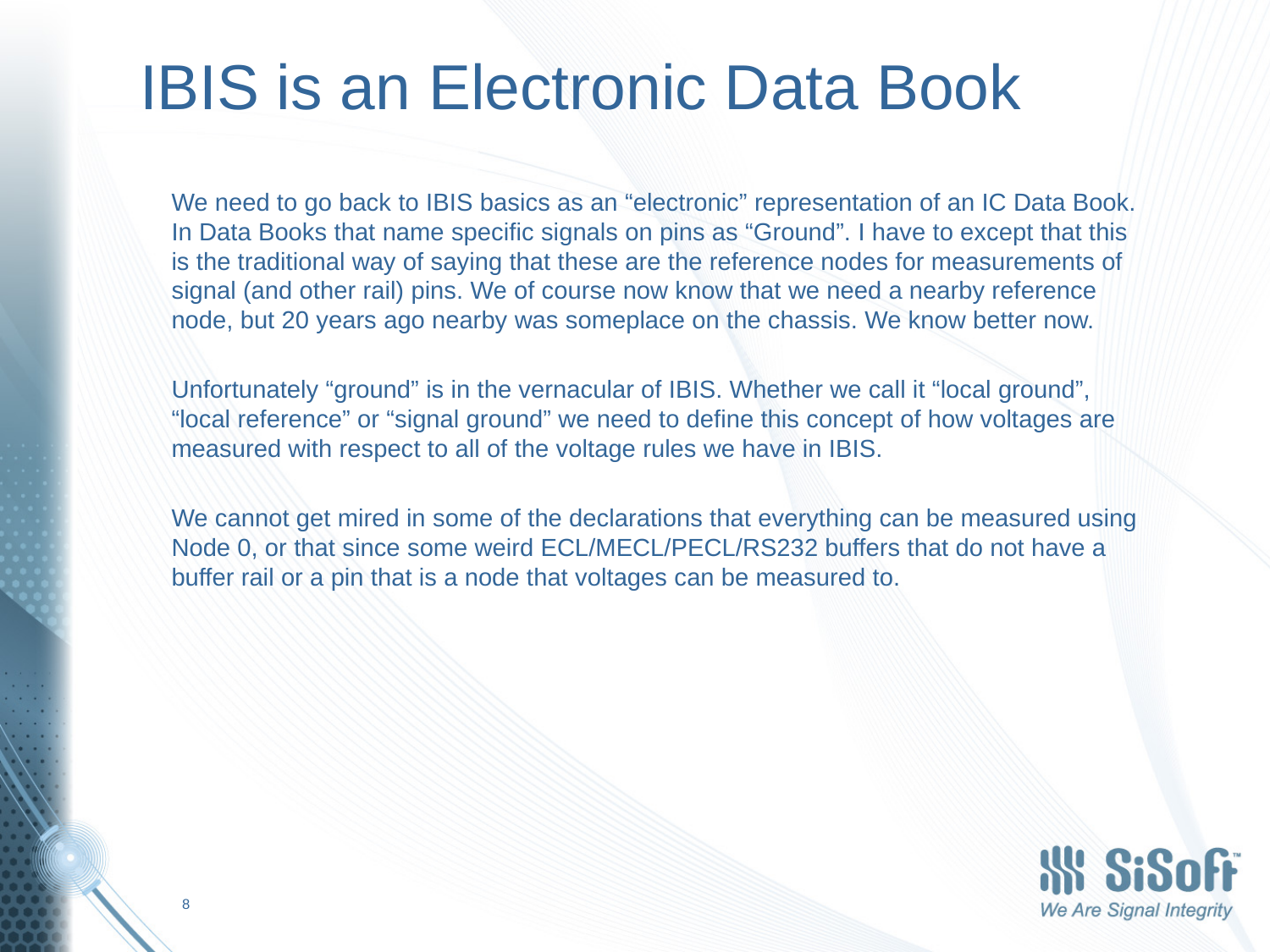

# IBIS is an Electronic Data Book
We need to go back to IBIS basics as an “electronic” representation of an IC Data Book. In Data Books that name specific signals on pins as “Ground”. I have to except that this is the traditional way of saying that these are the reference nodes for measurements of signal (and other rail) pins. We of course now know that we need a nearby reference node, but 20 years ago nearby was someplace on the chassis. We know better now.

Unfortunately “ground” is in the vernacular of IBIS. Whether we call it “local ground”, “local reference” or “signal ground” we need to define this concept of how voltages are measured with respect to all of the voltage rules we have in IBIS.

We cannot get mired in some of the declarations that everything can be measured using Node 0, or that since some weird ECL/MECL/PECL/RS232 buffers that do not have a buffer rail or a pin that is a node that voltages can be measured to.

8